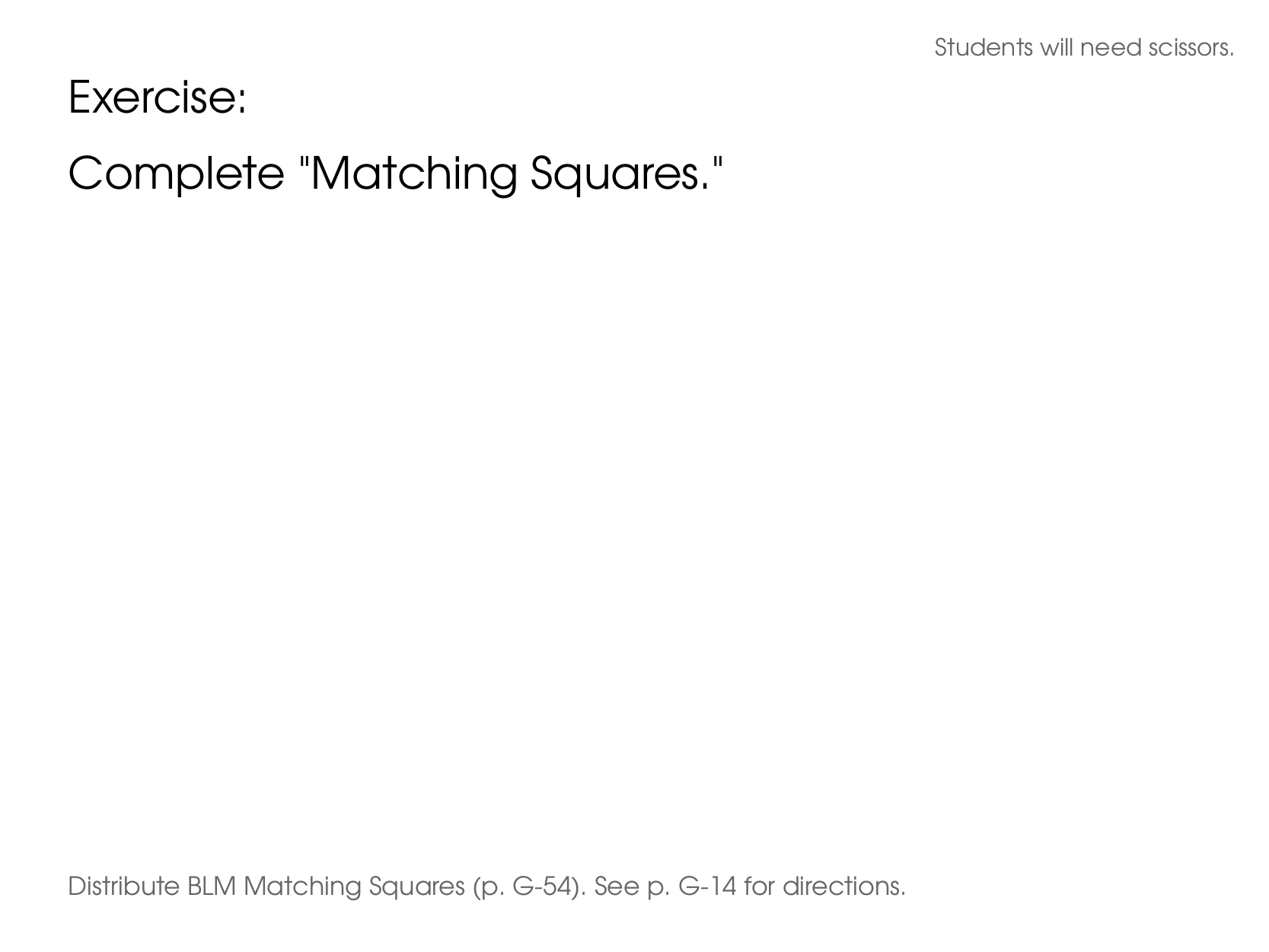

Students will need scissors.
Exercise:
Complete "Matching Squares."
Distribute BLM Matching Squares (p. G-54). See p. G-14 for directions.